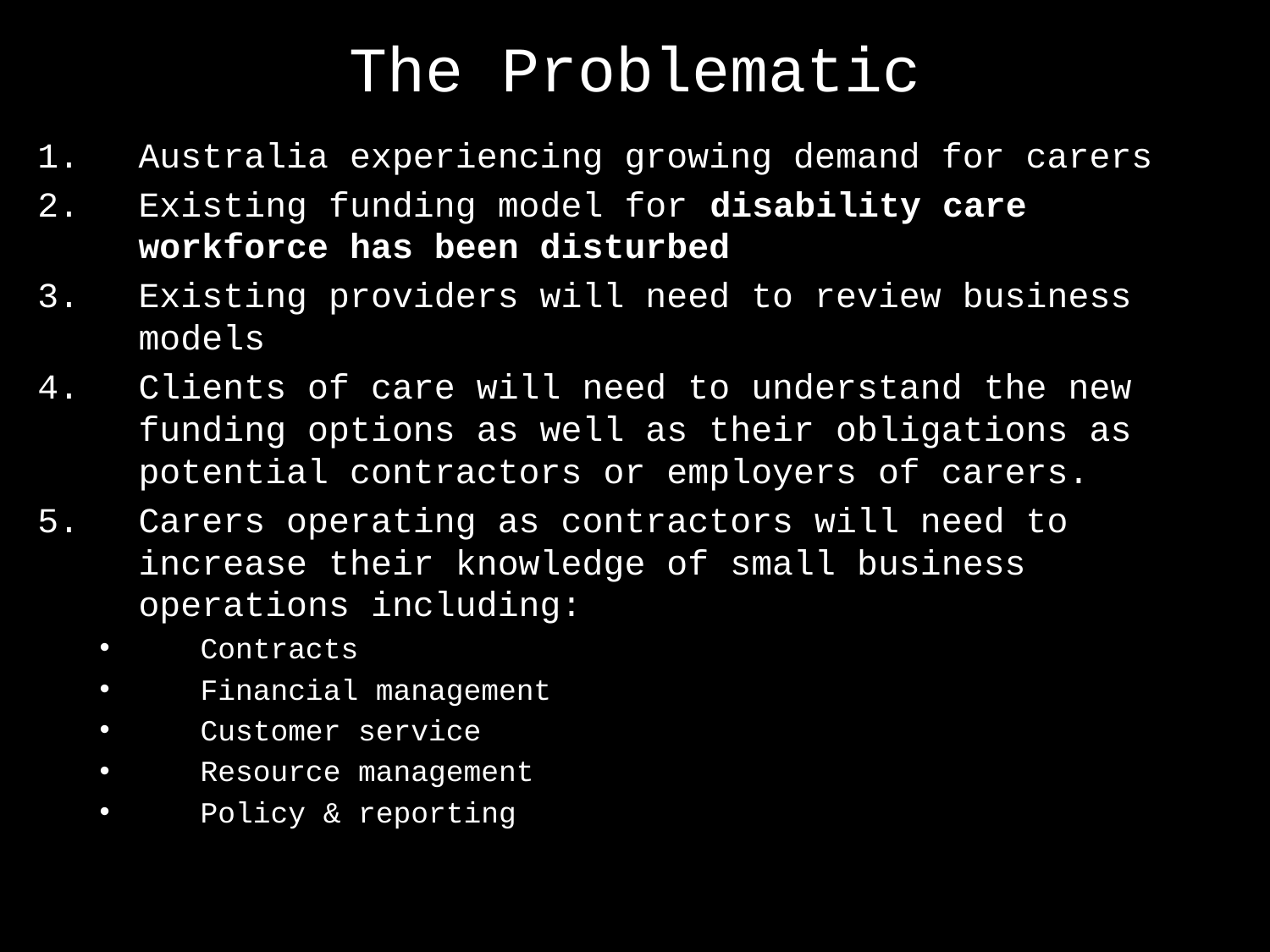

# The Problematic
Australia experiencing growing demand for carers
Existing funding model for disability care workforce has been disturbed
Existing providers will need to review business models
Clients of care will need to understand the new funding options as well as their obligations as potential contractors or employers of carers.
Carers operating as contractors will need to increase their knowledge of small business operations including:
Contracts
Financial management
Customer service
Resource management
Policy & reporting